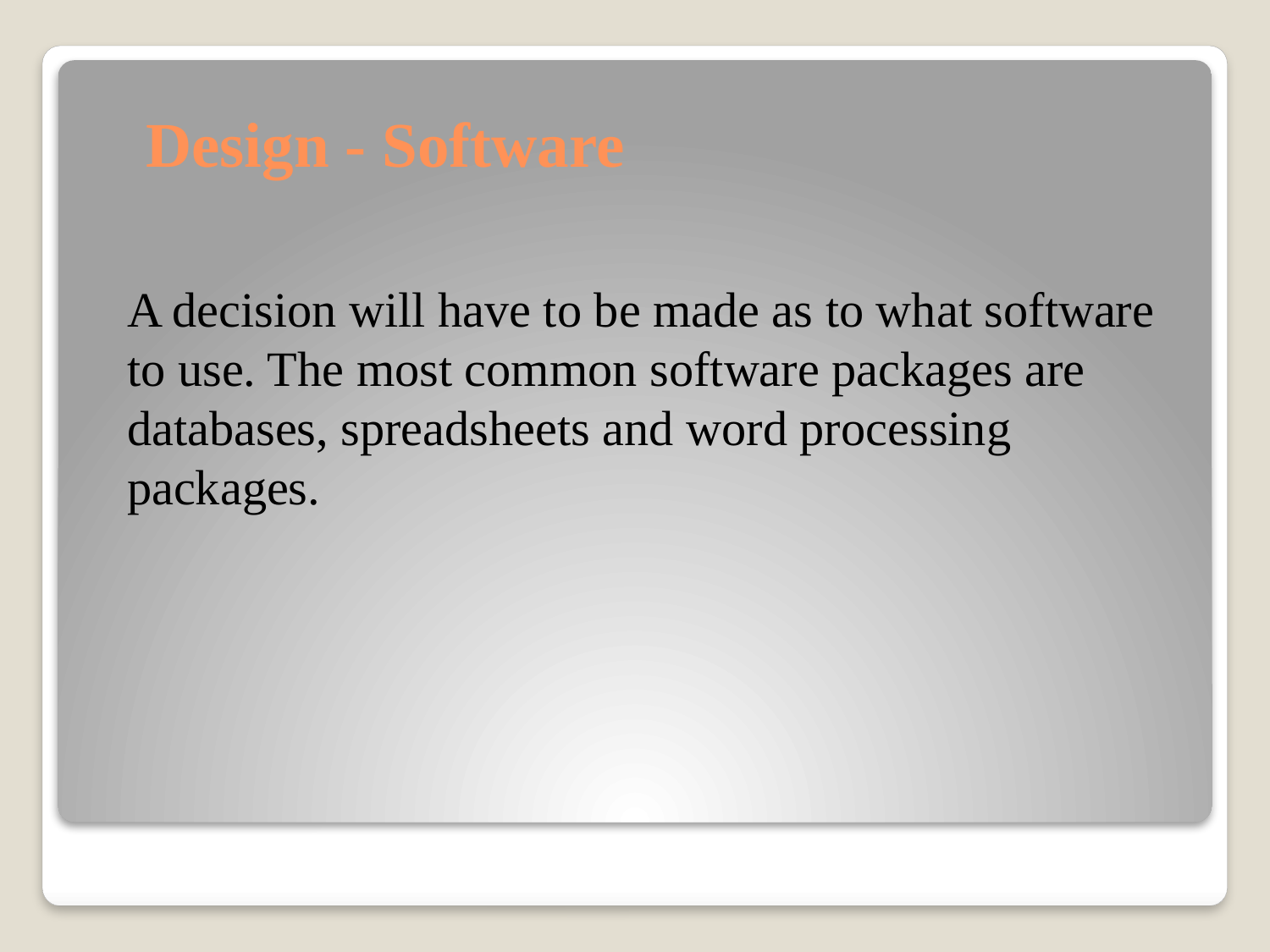

# Design - Software
A decision will have to be made as to what software to use. The most common software packages are databases, spreadsheets and word processing packages.